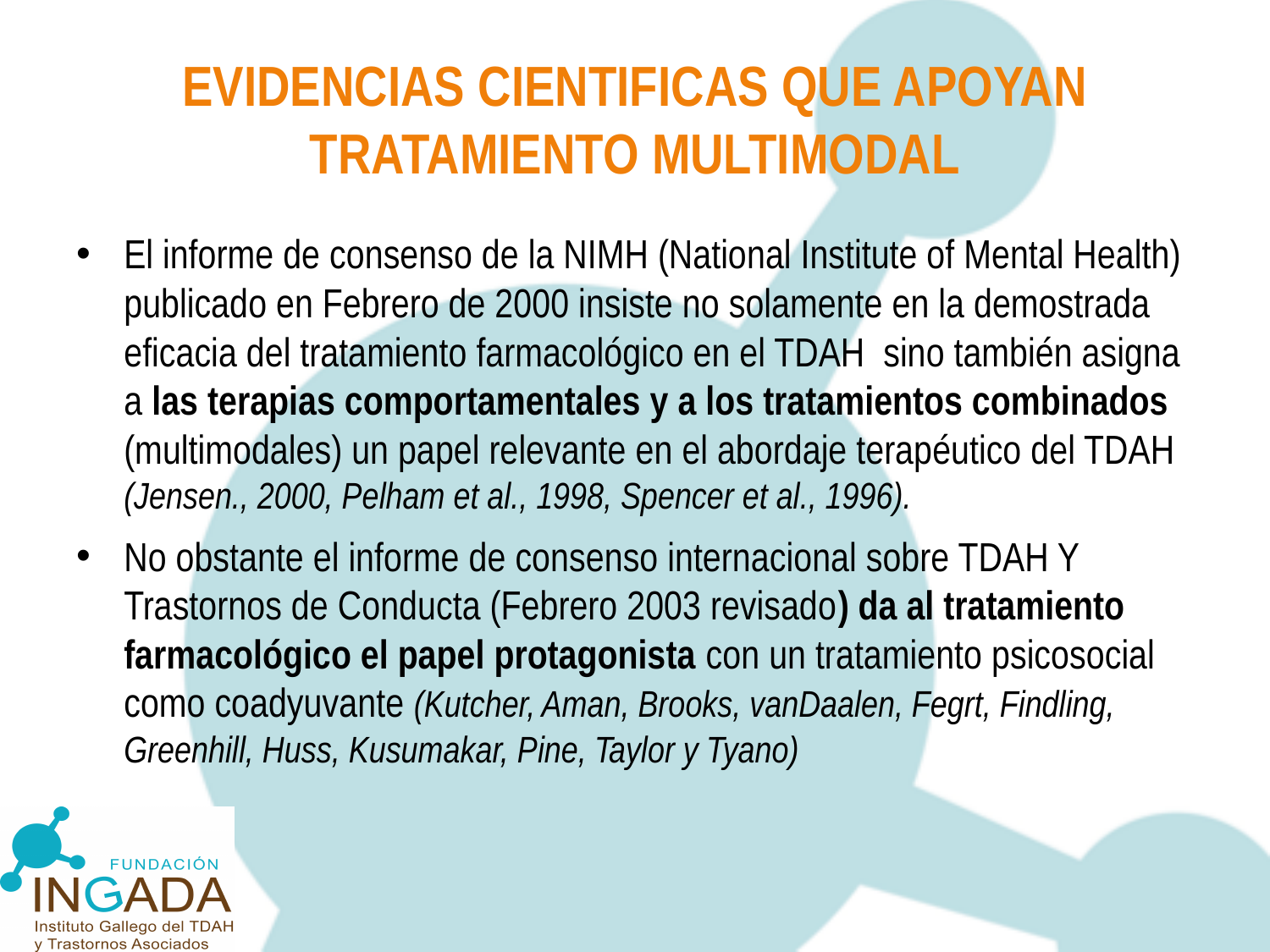

# EVIDENCIAS CIENTIFICAS QUE APOYAN TRATAMIENTO MULTIMODAL
El informe de consenso de la NIMH (National Institute of Mental Health) publicado en Febrero de 2000 insiste no solamente en la demostrada eficacia del tratamiento farmacológico en el TDAH  sino también asigna a las terapias comportamentales y a los tratamientos combinados (multimodales) un papel relevante en el abordaje terapéutico del TDAH (Jensen., 2000, Pelham et al., 1998, Spencer et al., 1996).
No obstante el informe de consenso internacional sobre TDAH Y Trastornos de Conducta (Febrero 2003 revisado) da al tratamiento farmacológico el papel protagonista con un tratamiento psicosocial como coadyuvante (Kutcher, Aman, Brooks, vanDaalen, Fegrt, Findling, Greenhill, Huss, Kusumakar, Pine, Taylor y Tyano)